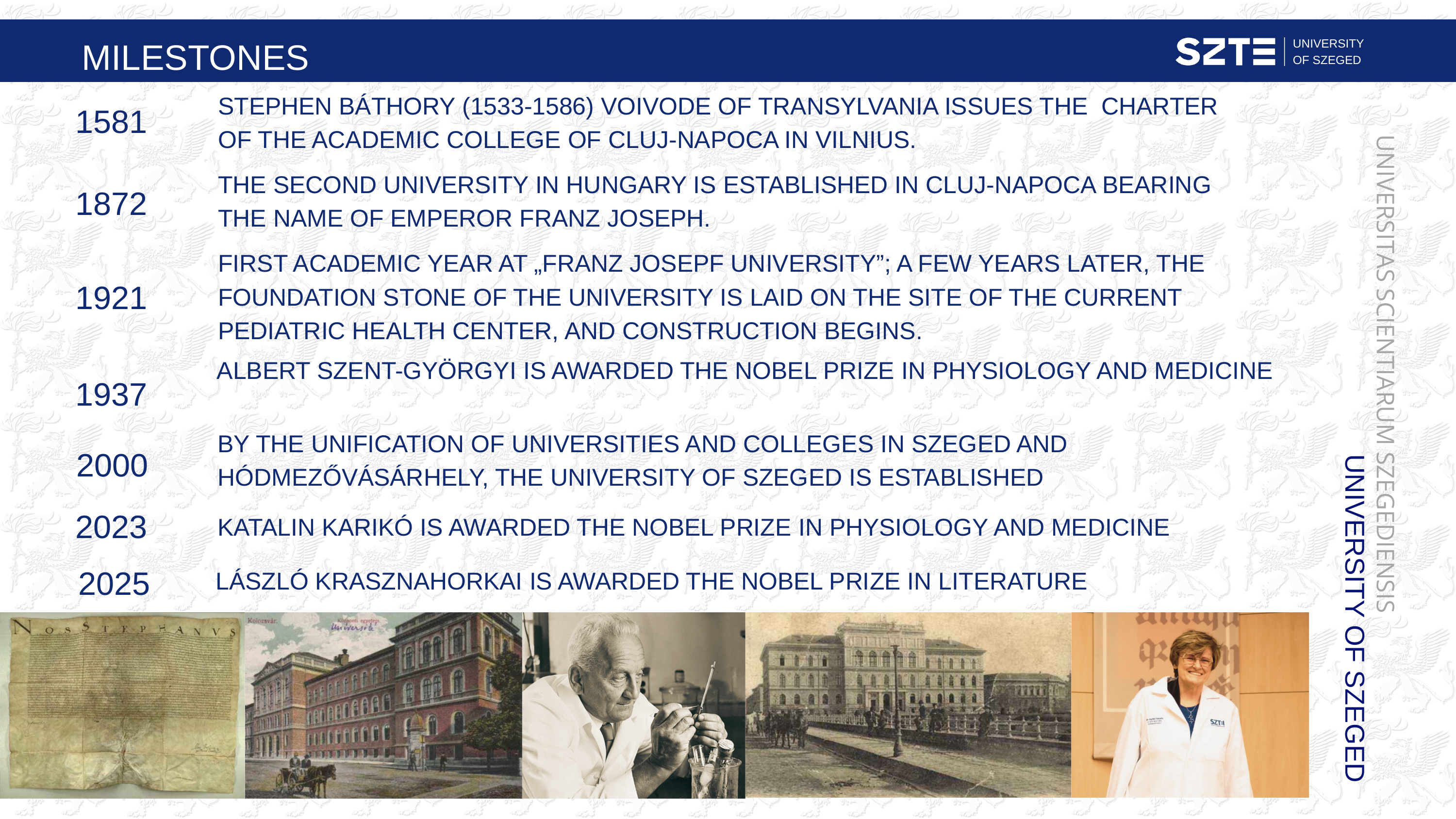

MILESTONES
UNIVERSITY
OF SZEGED

STEPHEN BÁTHORY (1533-1586) VOIVODE OF TRANSYLVANIA ISSUES THE  CHARTER OF THE ACADEMIC COLLEGE OF CLUJ-NAPOCA IN VILNIUS.
1581
THE SECOND UNIVERSITY IN HUNGARY IS ESTABLISHED IN CLUJ-NAPOCA BEARING THE NAME OF EMPEROR FRANZ JOSEPH.
1872
FIRST ACADEMIC YEAR AT „FRANZ JOSEPF UNIVERSITY”; A FEW YEARS LATER, THE FOUNDATION STONE OF THE UNIVERSITY IS LAID ON THE SITE OF THE CURRENT PEDIATRIC HEALTH CENTER, AND CONSTRUCTION BEGINS.

1921
ALBERT SZENT-GYÖRGYI IS AWARDED THE NOBEL PRIZE IN PHYSIOLOGY AND MEDICINE
1937
BY THE UNIFICATION OF UNIVERSITIES AND COLLEGES IN SZEGED AND HÓDMEZŐVÁSÁRHELY, THE UNIVERSITY OF SZEGED IS ESTABLISHED
2000
2023
KATALIN KARIKÓ IS AWARDED THE NOBEL PRIZE IN PHYSIOLOGY AND MEDICINE
UNIVERSITY OF SZEGED
UNIVERSITAS SCIENTIARUM SZEGEDIENSIS
2025
LÁSZLÓ KRASZNAHORKAI IS AWARDED THE NOBEL PRIZE IN LITERATURE